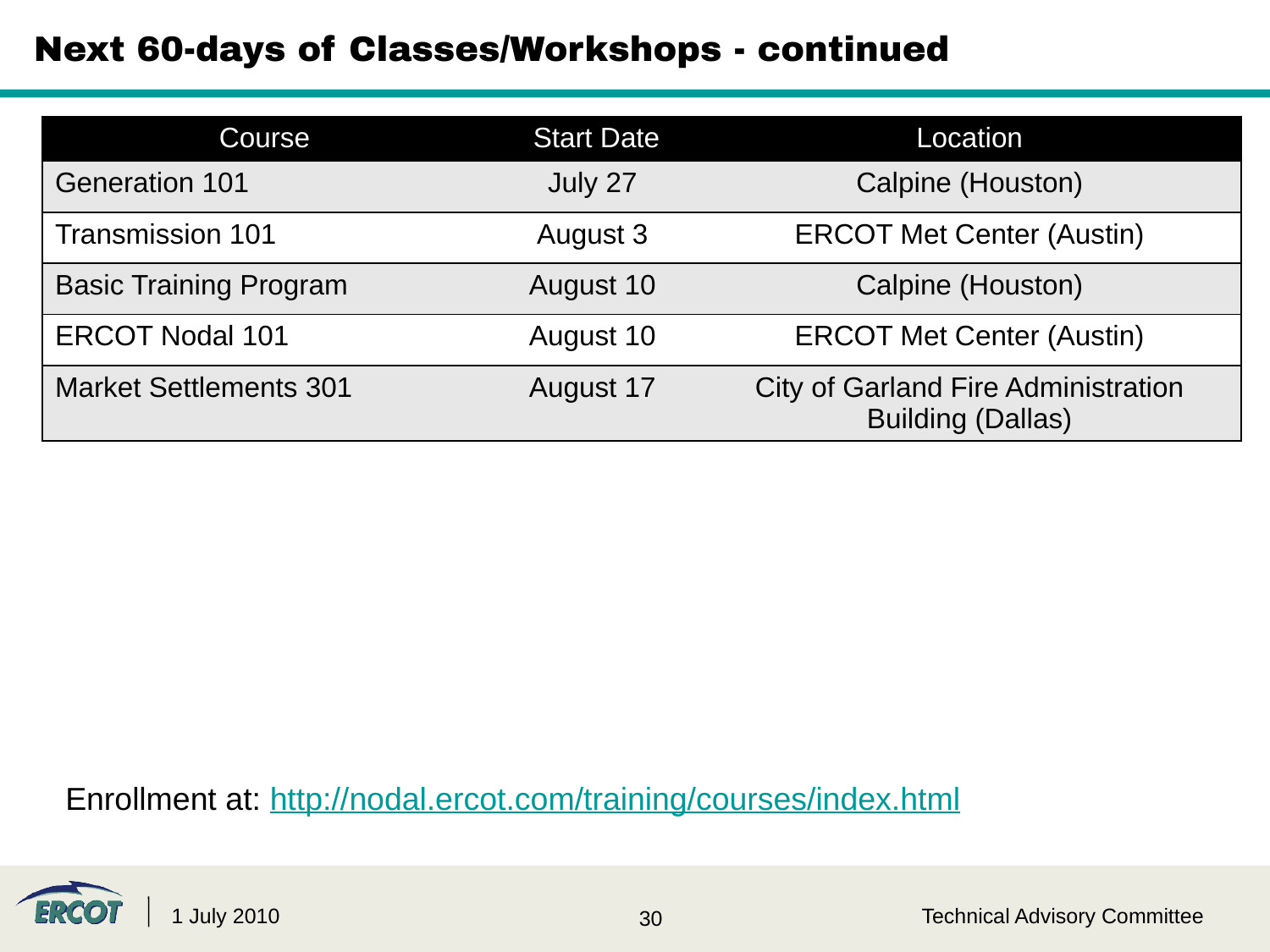

# Next 60-days of Classes/Workshops - continued
| Course | Start Date | Location |
| --- | --- | --- |
| Generation 101 | July 27 | Calpine (Houston) |
| Transmission 101 | August 3 | ERCOT Met Center (Austin) |
| Basic Training Program | August 10 | Calpine (Houston) |
| ERCOT Nodal 101 | August 10 | ERCOT Met Center (Austin) |
| Market Settlements 301 | August 17 | City of Garland Fire Administration Building (Dallas) |
Enrollment at: http://nodal.ercot.com/training/courses/index.html
1 July 2010
Technical Advisory Committee